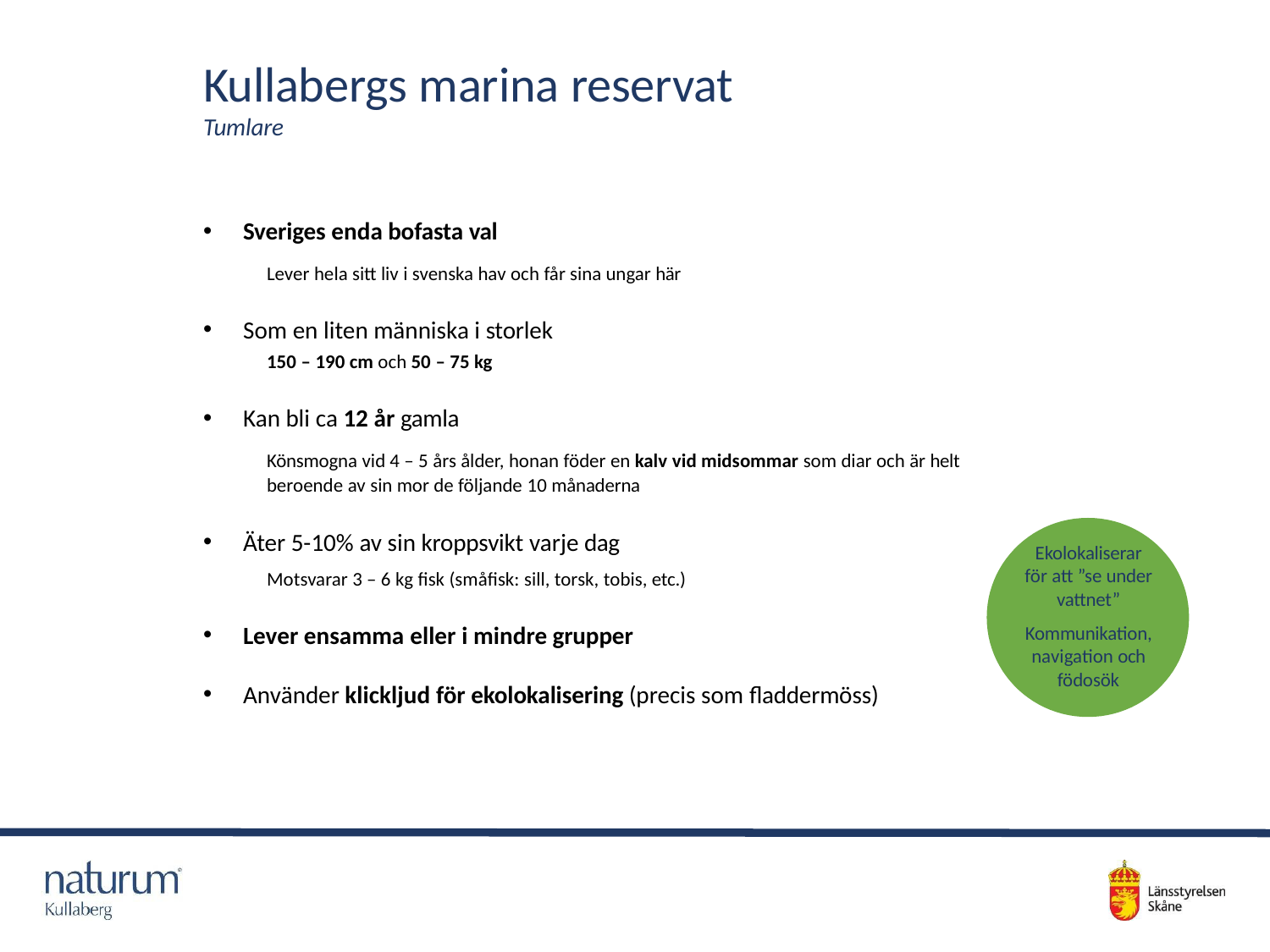

# Kullabergs marina reservat
Tumlare
Sveriges enda bofasta val
Lever hela sitt liv i svenska hav och får sina ungar här

Som en liten människa i storlek
150 – 190 cm och 50 – 75 kg

Kan bli ca 12 år gamla
Könsmogna vid 4 – 5 års ålder, honan föder en kalv vid midsommar som diar och är helt
beroende av sin mor de följande 10 månaderna
Äter 5-10% av sin kroppsvikt varje dag
Motsvarar 3 – 6 kg fisk (småfisk: sill, torsk, tobis, etc.)

Ekolokaliserar för att ”se under vattnet”
Kommunikation, navigation och födosök
Lever ensamma eller i mindre grupper
Använder klickljud för ekolokalisering (precis som fladdermöss)